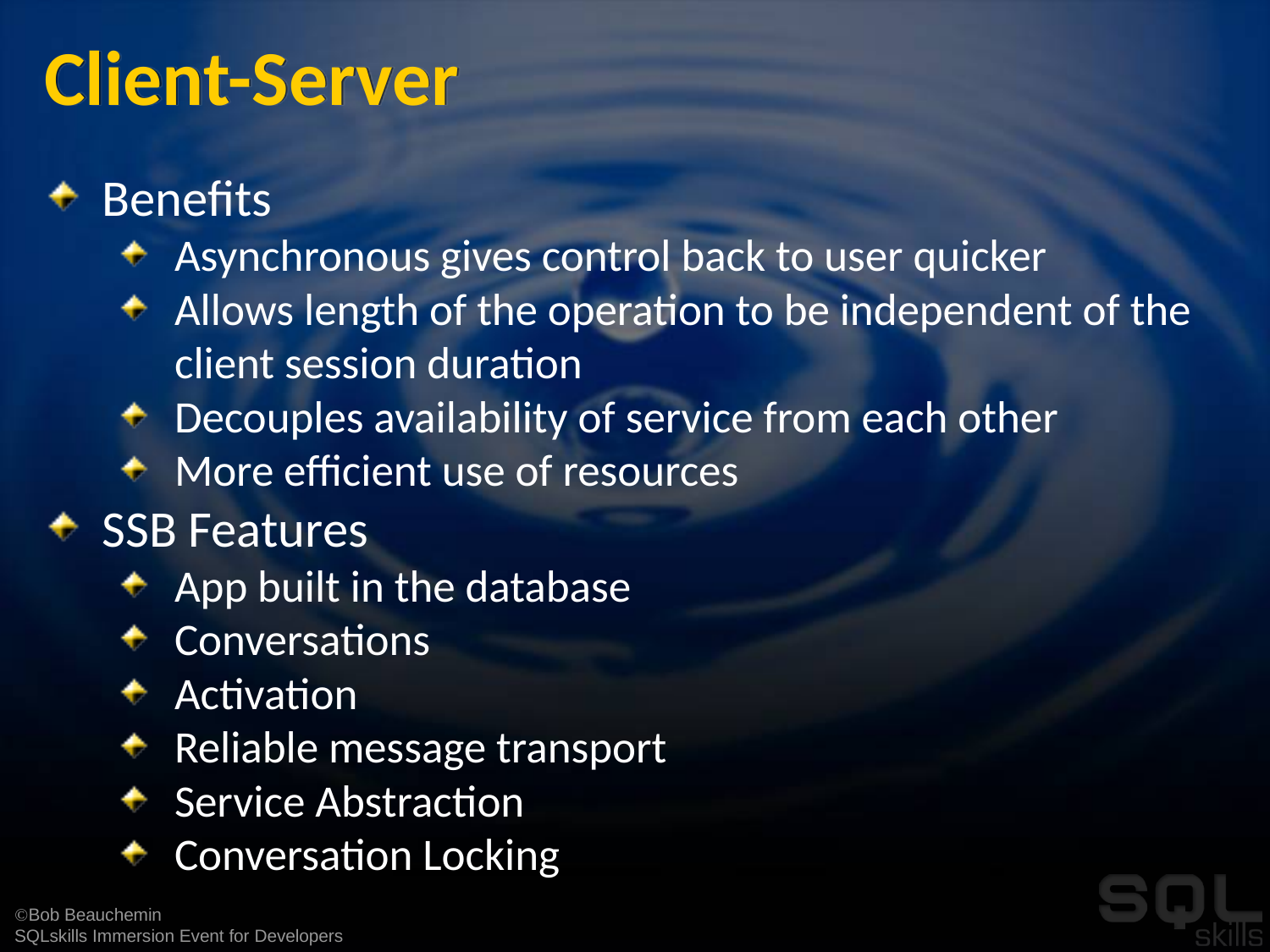

# Client-Server
Benefits
Asynchronous gives control back to user quicker
Allows length of the operation to be independent of the client session duration
Decouples availability of service from each other
More efficient use of resources
SSB Features
App built in the database
Conversations
Activation
Reliable message transport
Service Abstraction
Conversation Locking